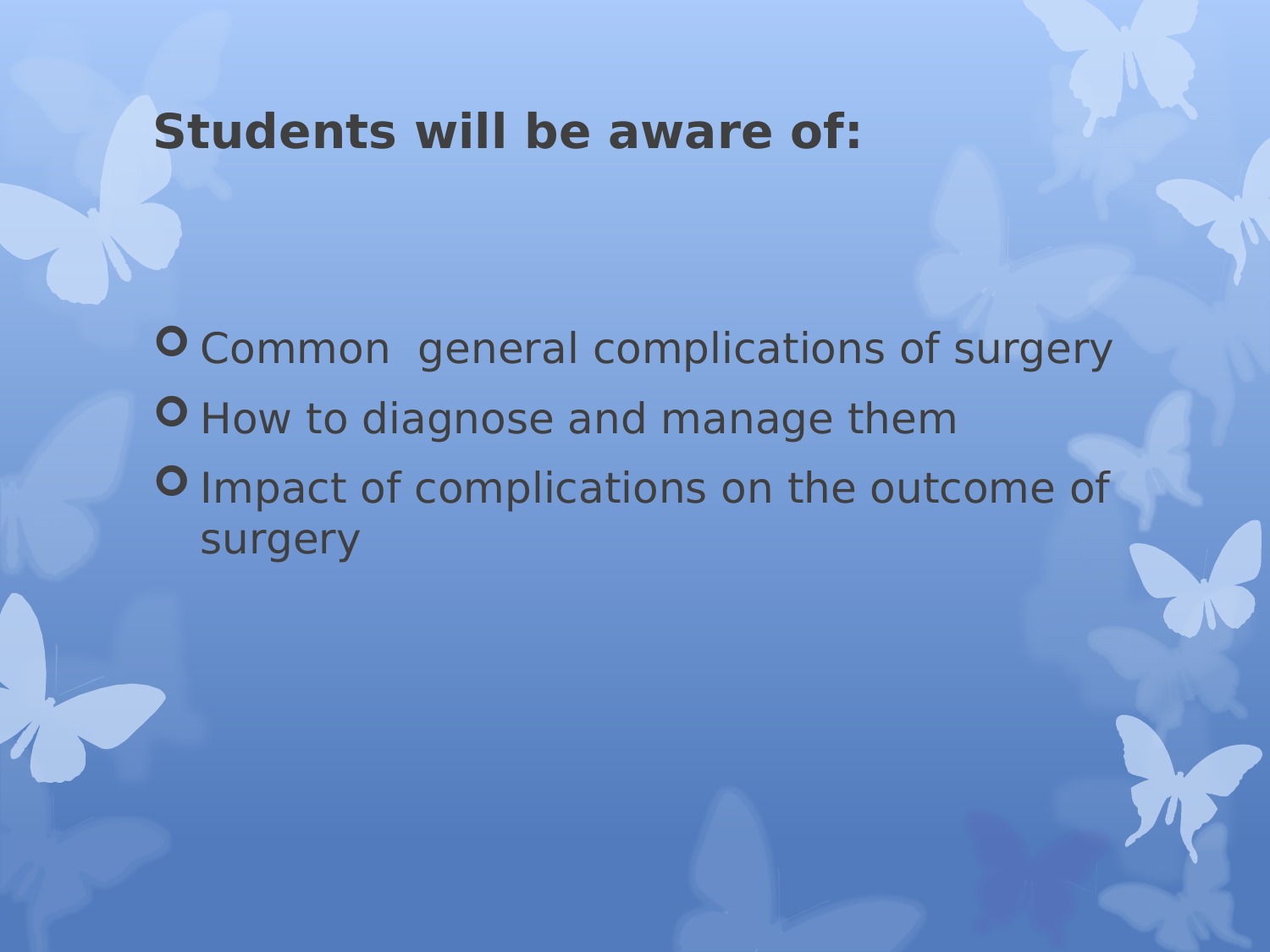

# Students will be aware of:
Common  general complications of surgery
How to diagnose and manage them
Impact of complications on the outcome of surgery